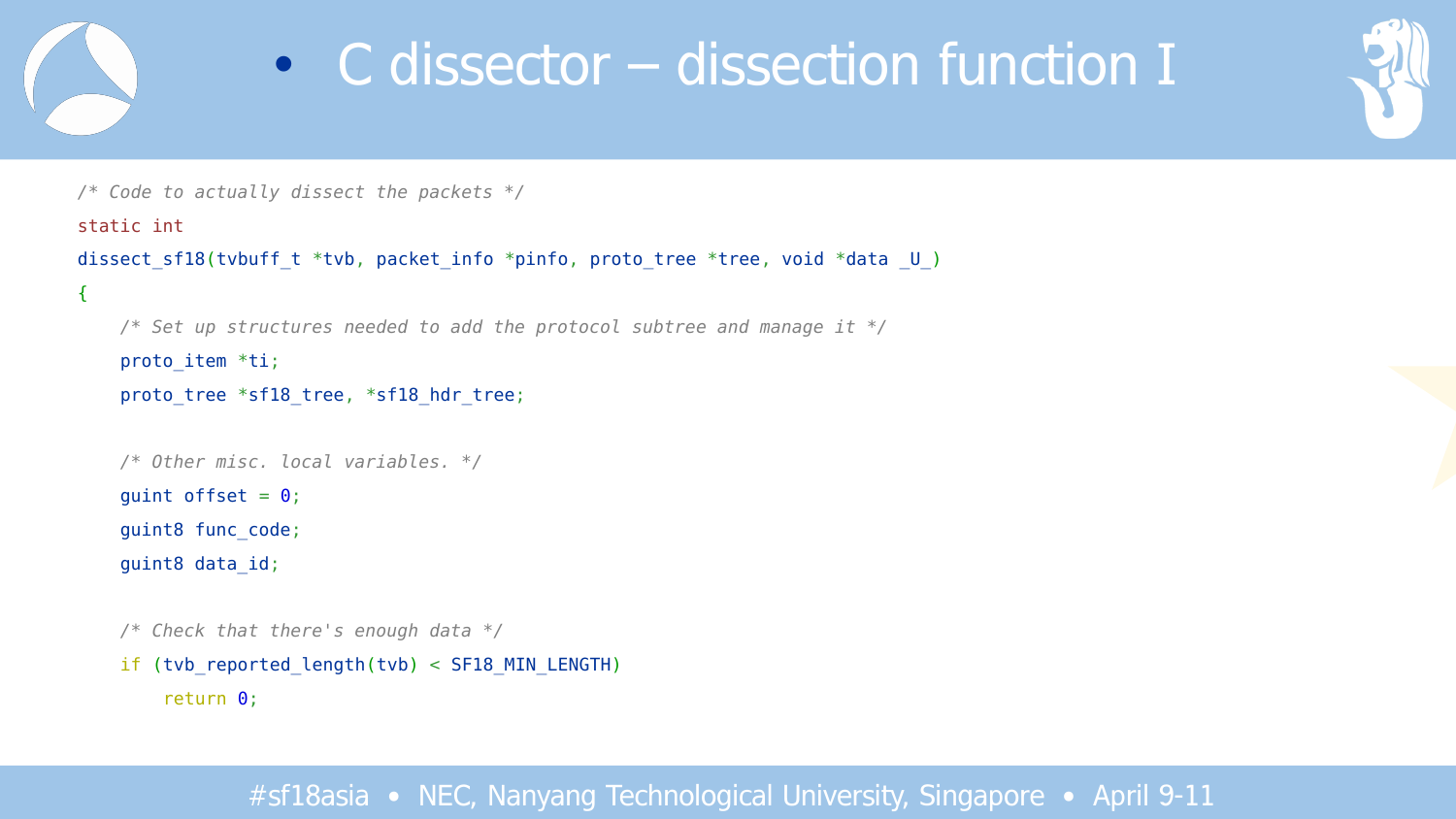

C dissector – dissection function I
/* Code to actually dissect the packets */
static int
dissect_sf18(tvbuff_t *tvb, packet_info *pinfo, proto_tree *tree, void *data _U_)
{
    /* Set up structures needed to add the protocol subtree and manage it */
    proto_item *ti;
    proto_tree *sf18_tree, *sf18_hdr_tree;

    /* Other misc. local variables. */
    guint offset = 0;
    guint8 func_code;
    guint8 data_id;

    /* Check that there's enough data */
    if (tvb_reported_length(tvb) < SF18_MIN_LENGTH)
        return 0;